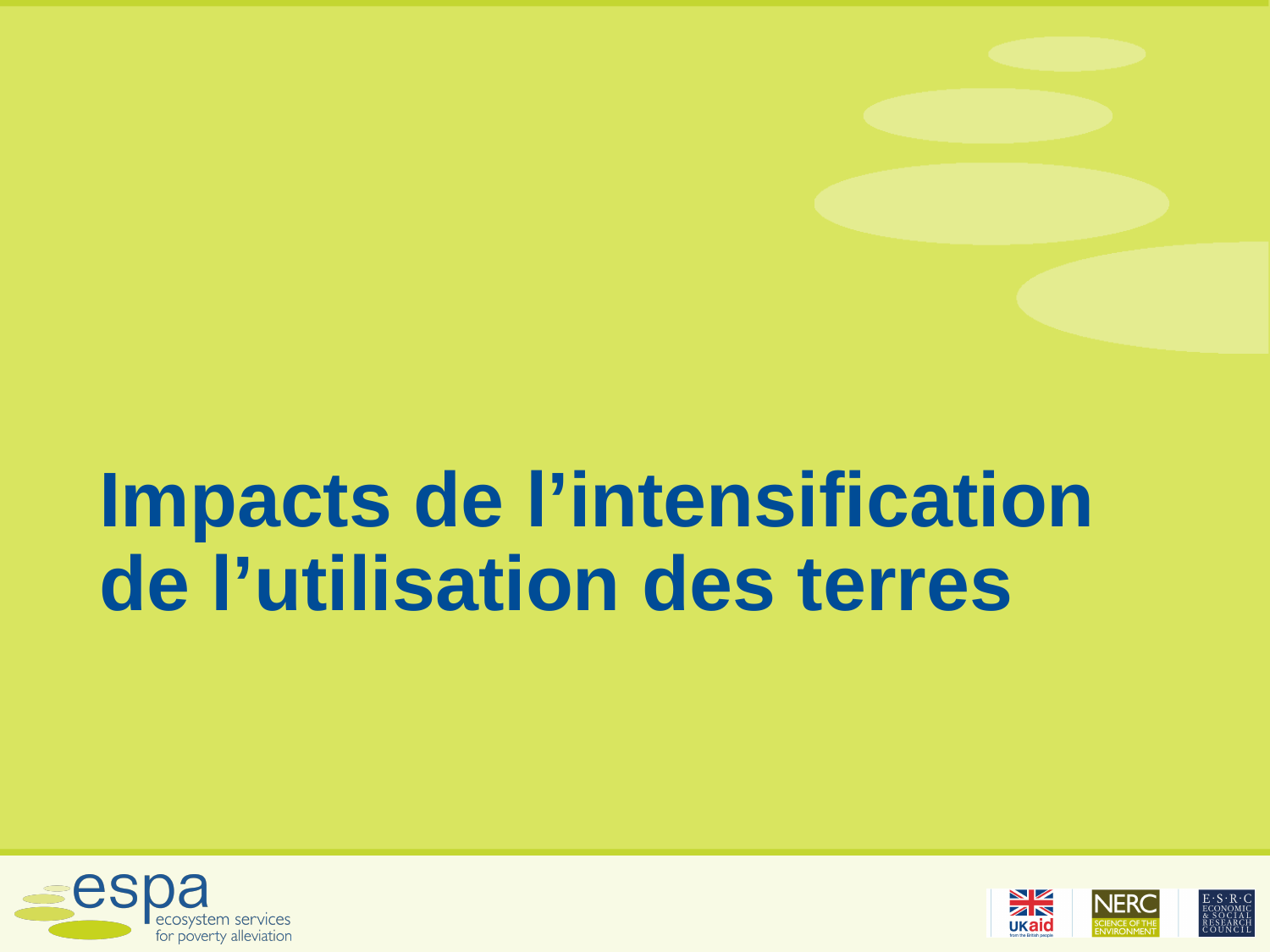

# Impacts de l’intensification de l’utilisation des terres